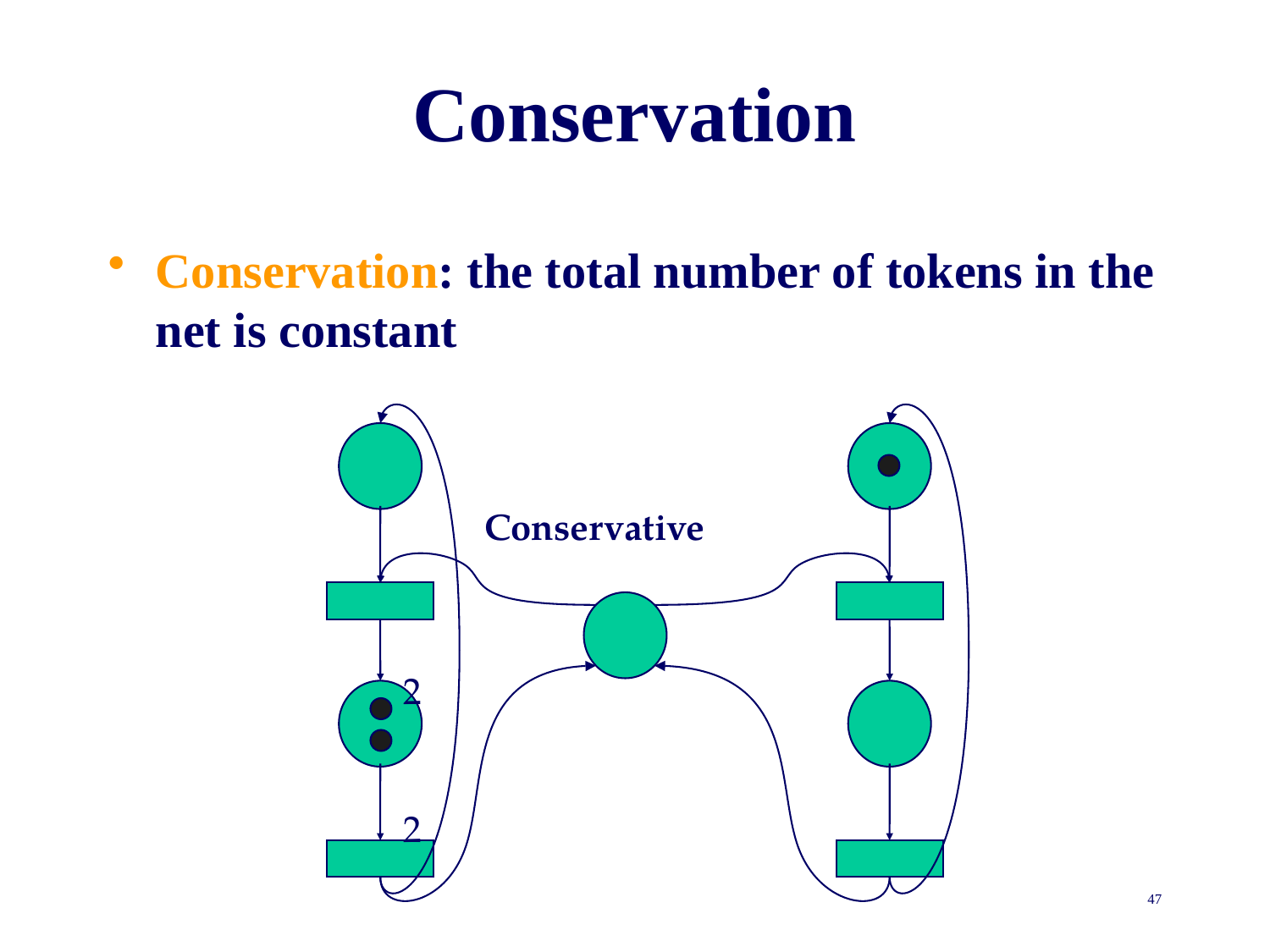

# Conservation
Conservation: the total number of tokens in the net is constant

Conservative

2

2

47